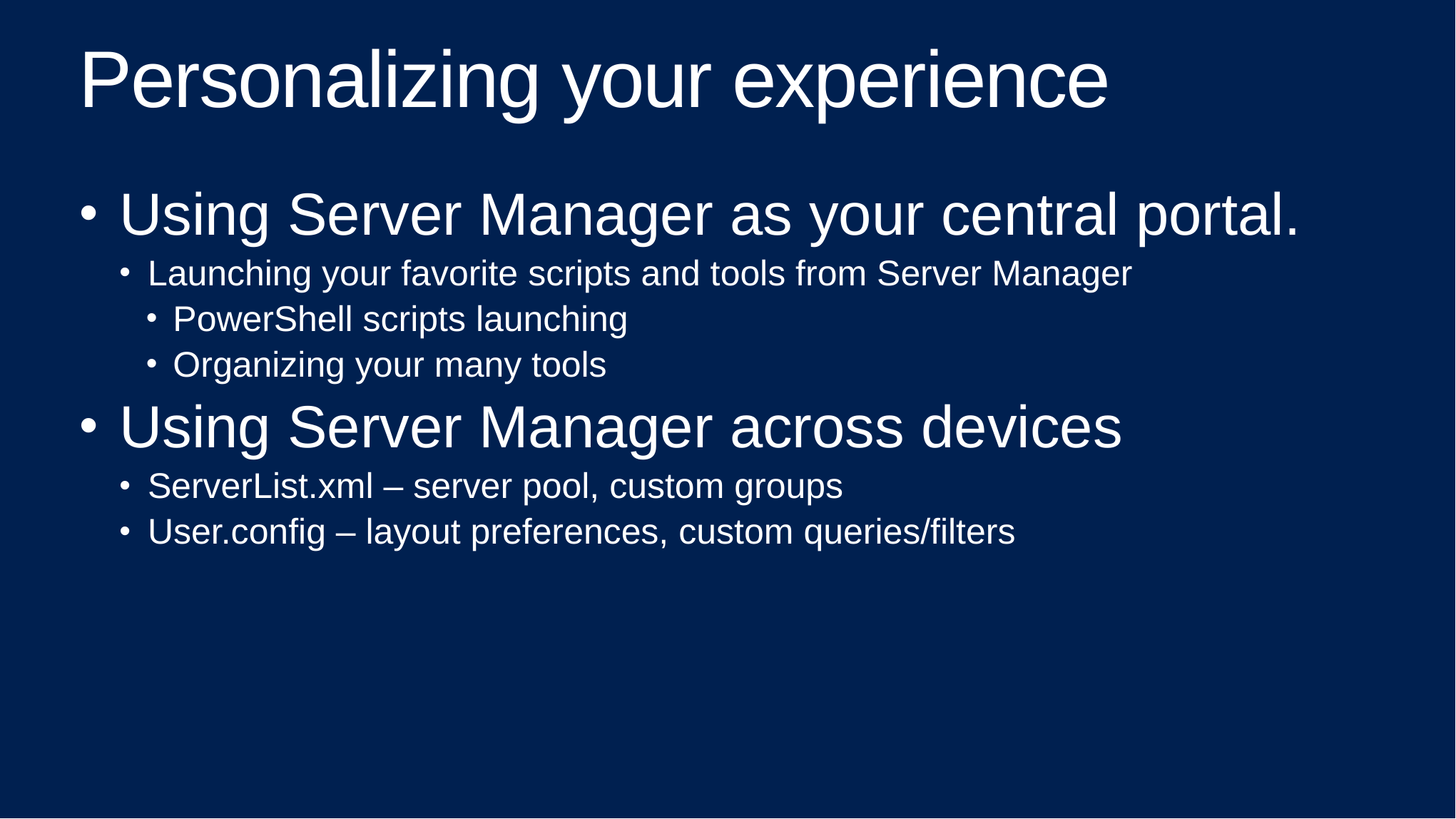

# Personalizing your experience
Using Server Manager as your central portal.
Launching your favorite scripts and tools from Server Manager
PowerShell scripts launching
Organizing your many tools
Using Server Manager across devices
ServerList.xml – server pool, custom groups
User.config – layout preferences, custom queries/filters